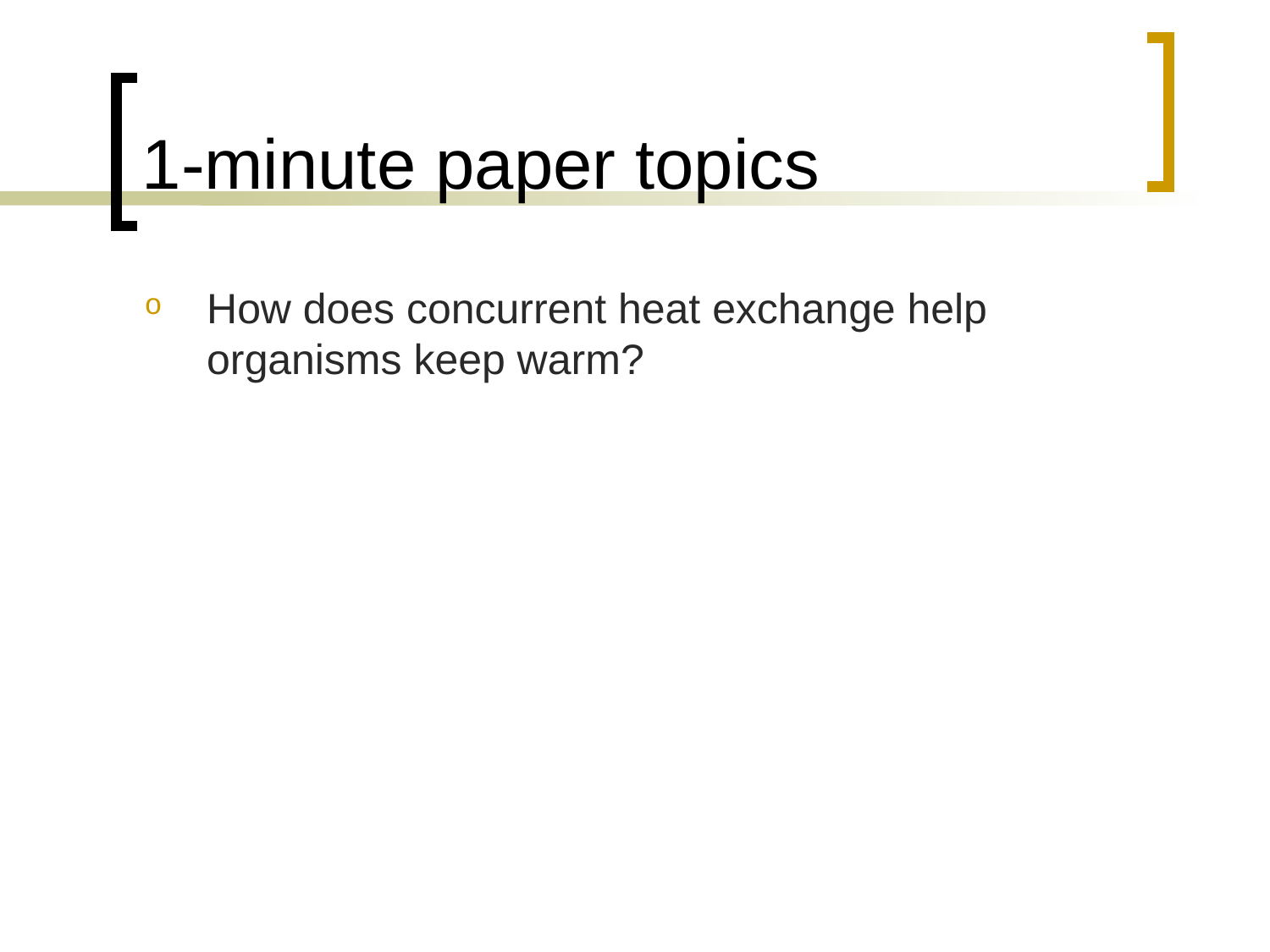

# 1-minute paper topics
How does concurrent heat exchange help organisms keep warm?